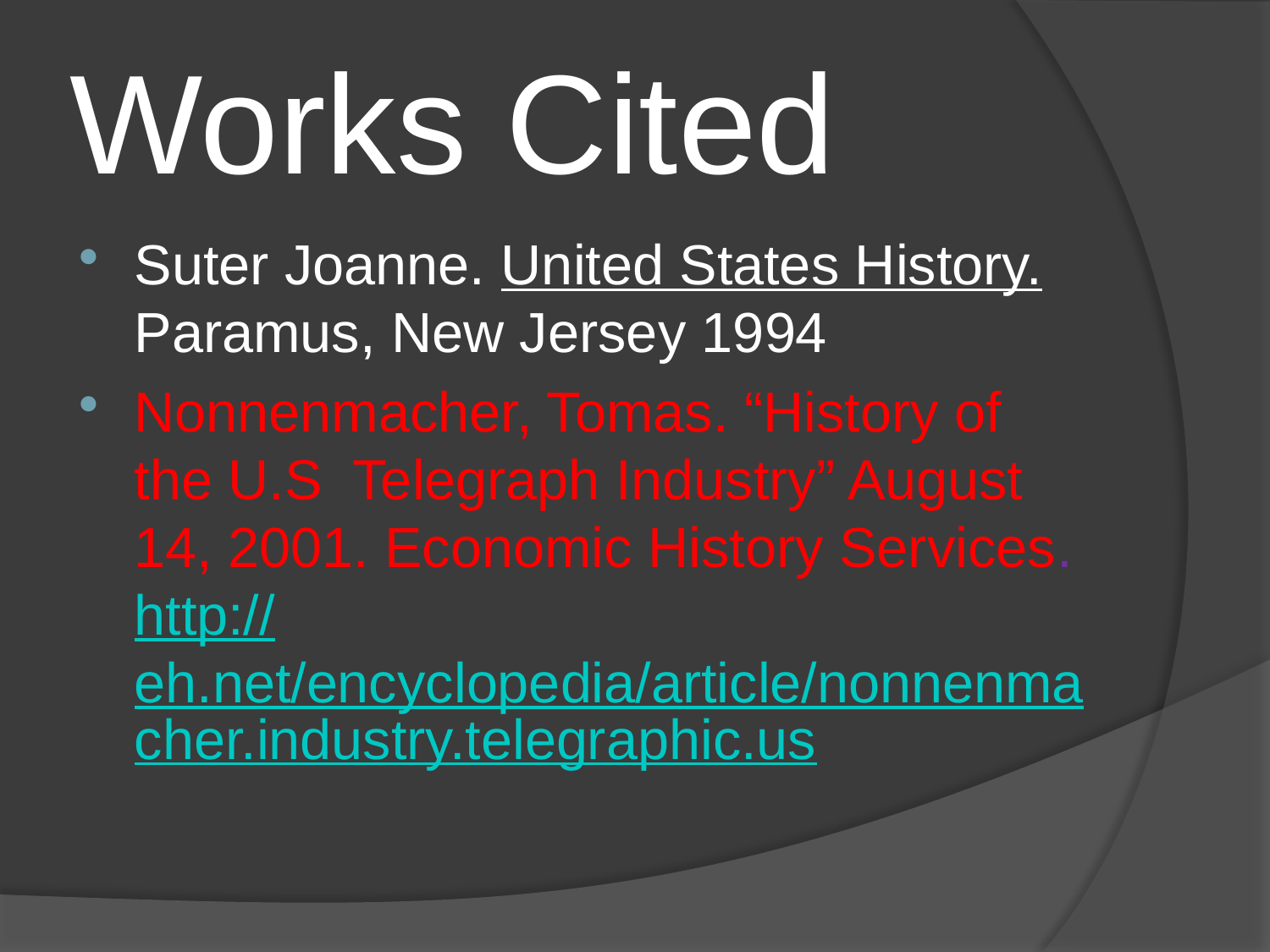

# Works Cited
Suter Joanne. United States History. Paramus, New Jersey 1994
Nonnenmacher, Tomas. “History of the U.S  Telegraph Industry” August 14, 2001. Economic History Services. http://eh.net/encyclopedia/article/nonnenmacher.industry.telegraphic.us